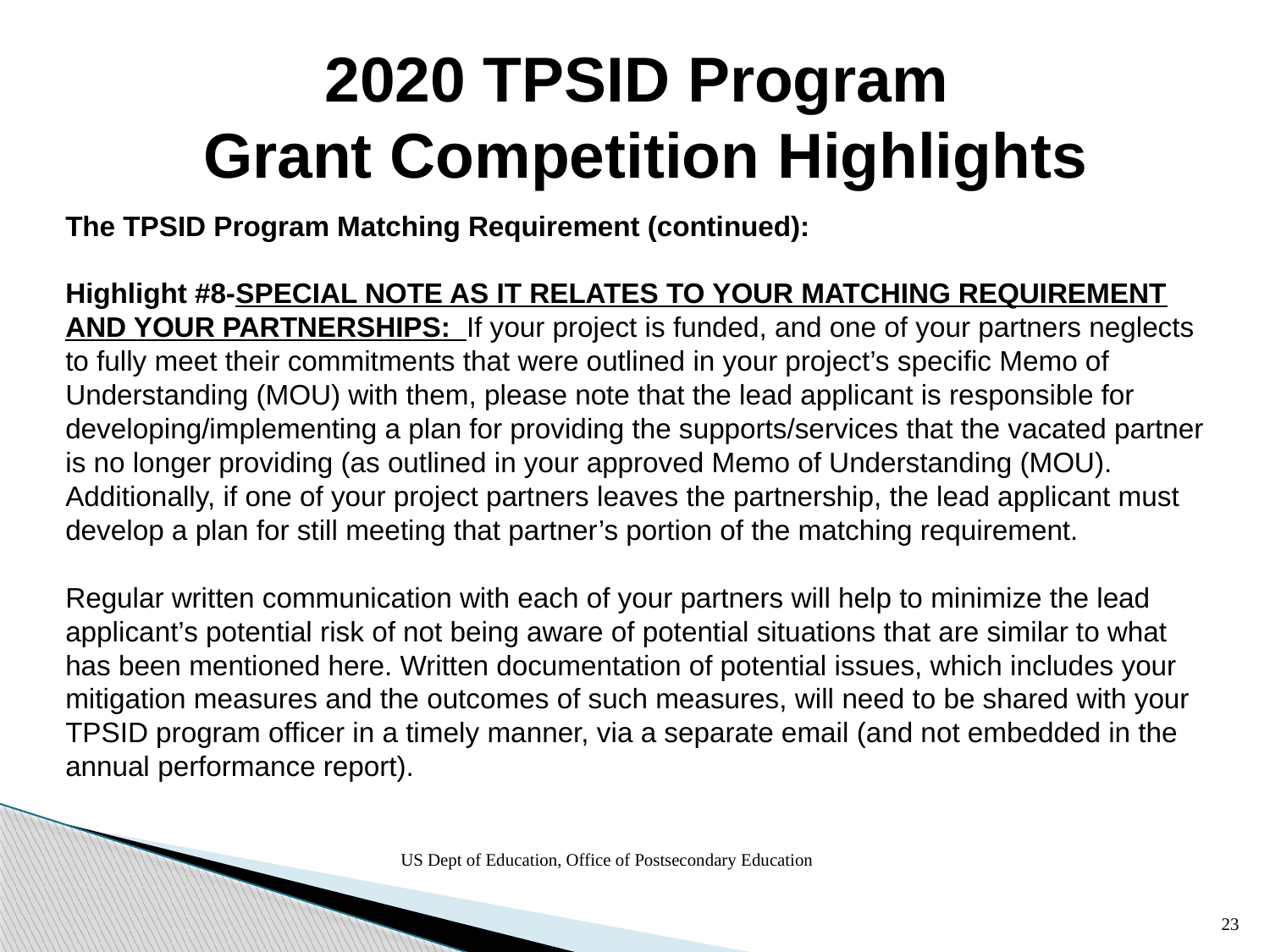

2020 TPSID Program
Grant Competition Highlights
The TPSID Program Matching Requirement (continued):

Highlight #8-SPECIAL NOTE AS IT RELATES TO YOUR MATCHING REQUIREMENT AND YOUR PARTNERSHIPS:  If your project is funded, and one of your partners neglects to fully meet their commitments that were outlined in your project’s specific Memo of Understanding (MOU) with them, please note that the lead applicant is responsible for developing/implementing a plan for providing the supports/services that the vacated partner is no longer providing (as outlined in your approved Memo of Understanding (MOU). Additionally, if one of your project partners leaves the partnership, the lead applicant must develop a plan for still meeting that partner’s portion of the matching requirement.

Regular written communication with each of your partners will help to minimize the lead applicant’s potential risk of not being aware of potential situations that are similar to what
has been mentioned here. Written documentation of potential issues, which includes your mitigation measures and the outcomes of such measures, will need to be shared with your TPSID program officer in a timely manner, via a separate email (and not embedded in the annual performance report).

US Dept of Education, Office of Postsecondary Education
23